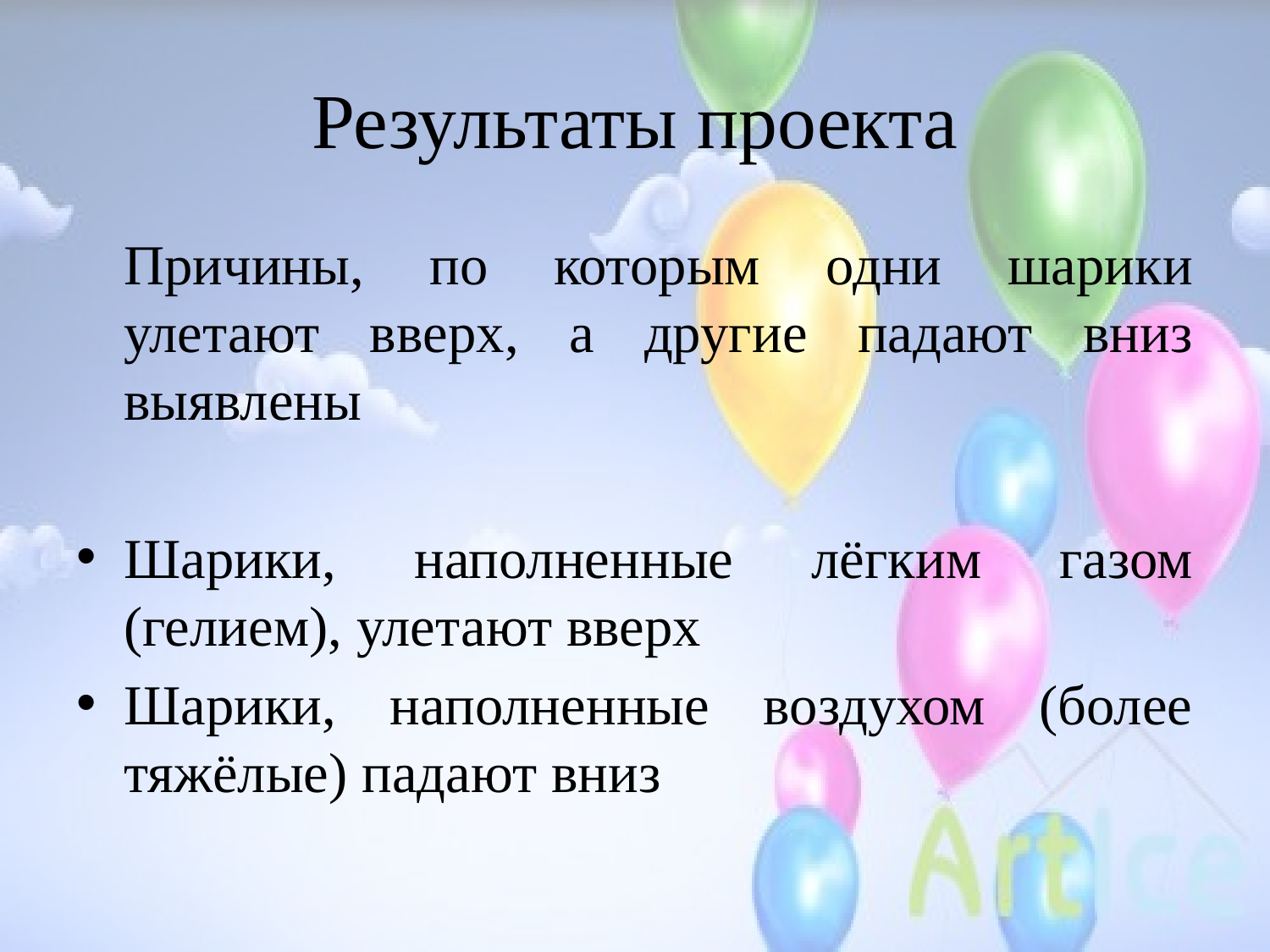

# Результаты проекта
	Причины, по которым одни шарики улетают вверх, а другие падают вниз выявлены

Шарики, наполненные лёгким газом (гелием), улетают вверх
Шарики, наполненные воздухом (более тяжёлые) падают вниз